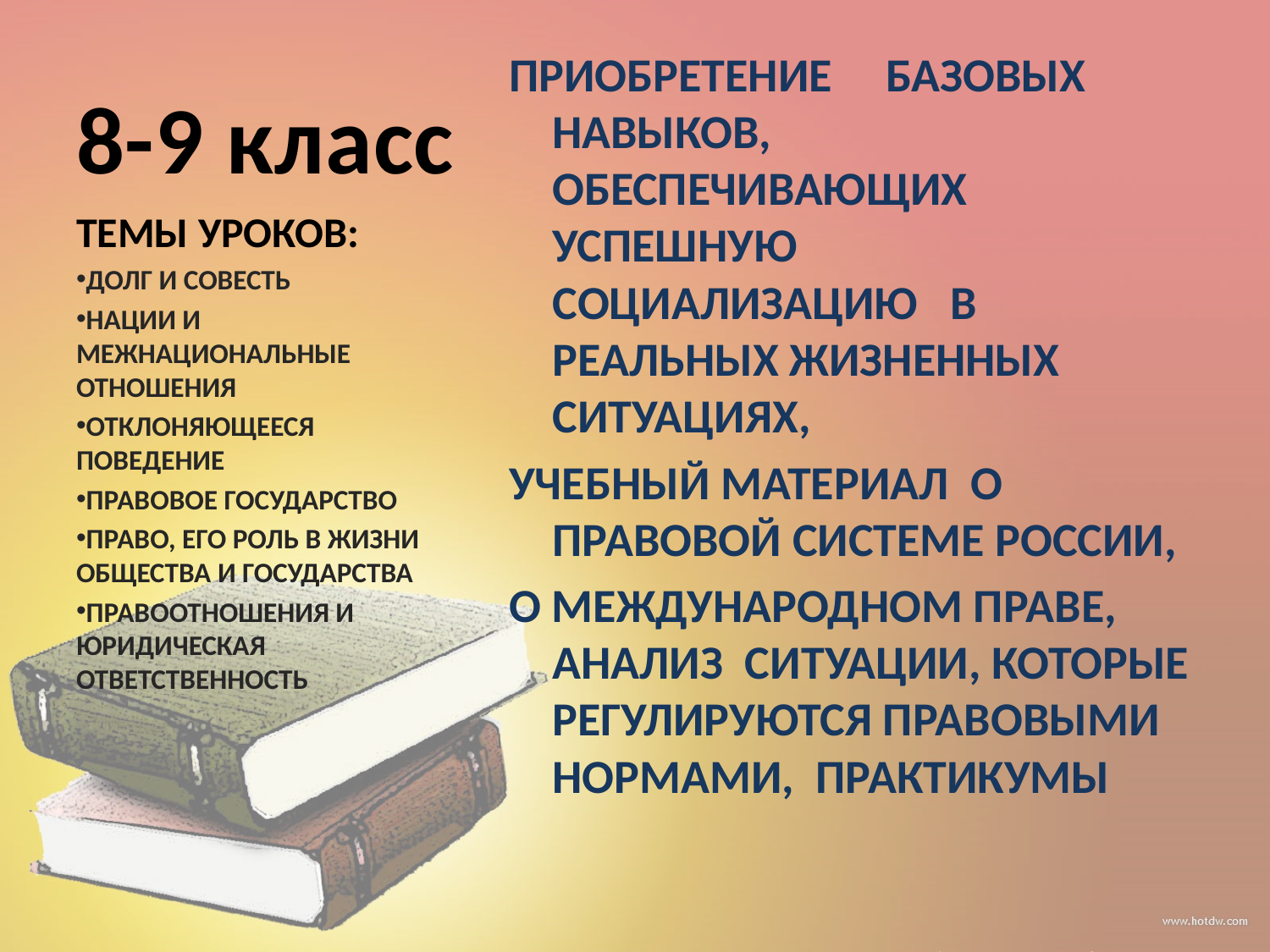

# 8-9 класс
приобретение     базовых навыков, обеспечивающих  успешную социализацию   в реальных жизненных ситуациях,
учебный материал  о правовой системе России,
о международном праве, анализ  ситуации, которые регулируются правовыми нормами,  практикумы

Темы уроков:
Долг и совесть
Нации и межнациональные отношения
Отклоняющееся поведение
Правовое государство
Право, его роль в жизни общества и государства
Правоотношения и юридическая ответственность